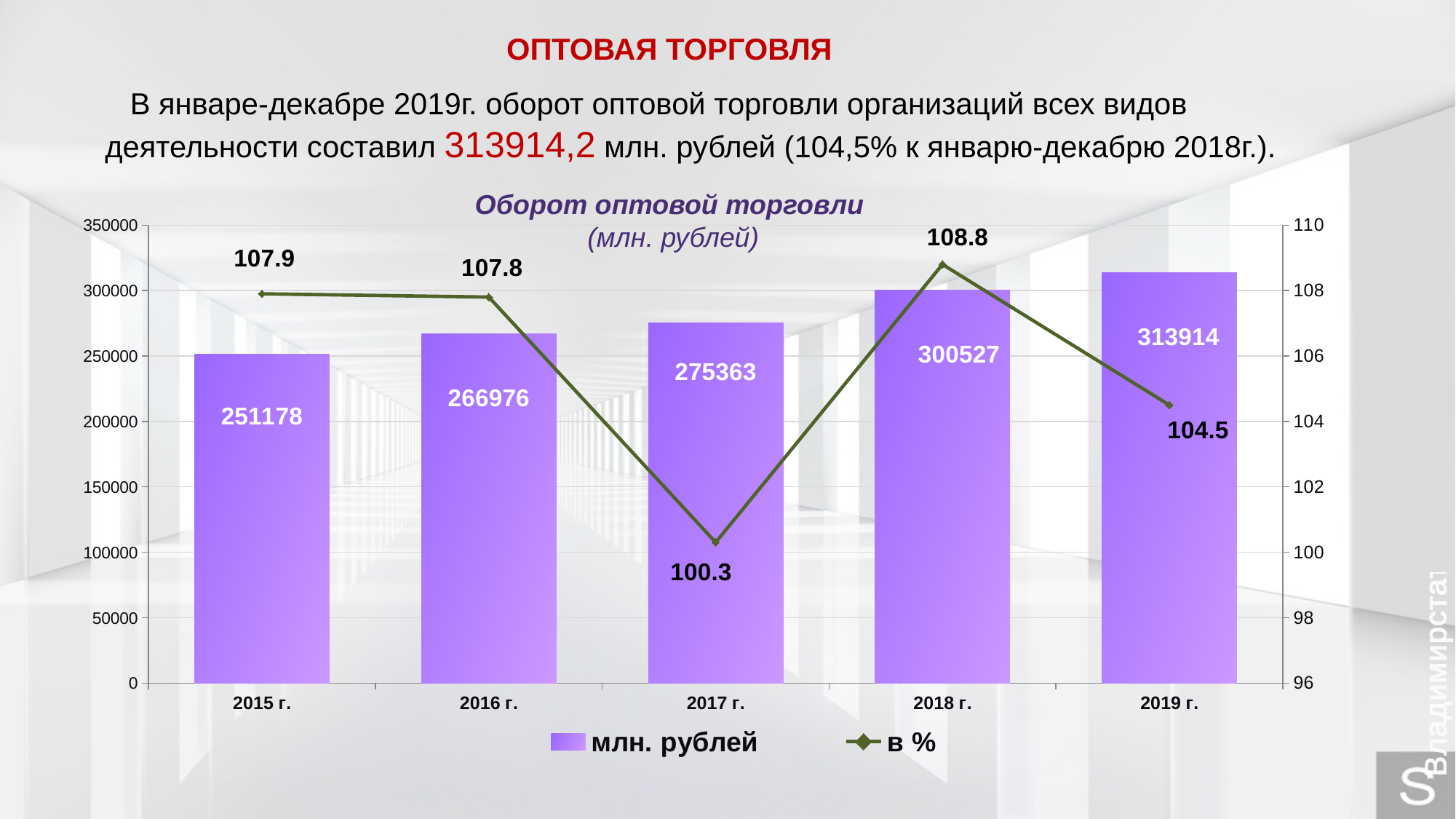

ОПТОВАЯ ТОРГОВЛЯ
   В январе-декабре 2019г. оборот оптовой торговли организаций всех видов деятельности составил 313914,2 млн. рублей (104,5% к январю-декабрю 2018г.).

### Chart

| Category | млн. рублей | в % |
|---|---|---|
| 2015 г. | 251178.0 | 107.9 |
| 2016 г. | 266976.0 | 107.8 |
| 2017 г. | 275363.0 | 100.3 |
| 2018 г. | 300527.0 | 108.8 |
| 2019 г. | 313914.0 | 104.5 |
Оборот оптовой торговли
 (млн. рублей)
Владимирстат